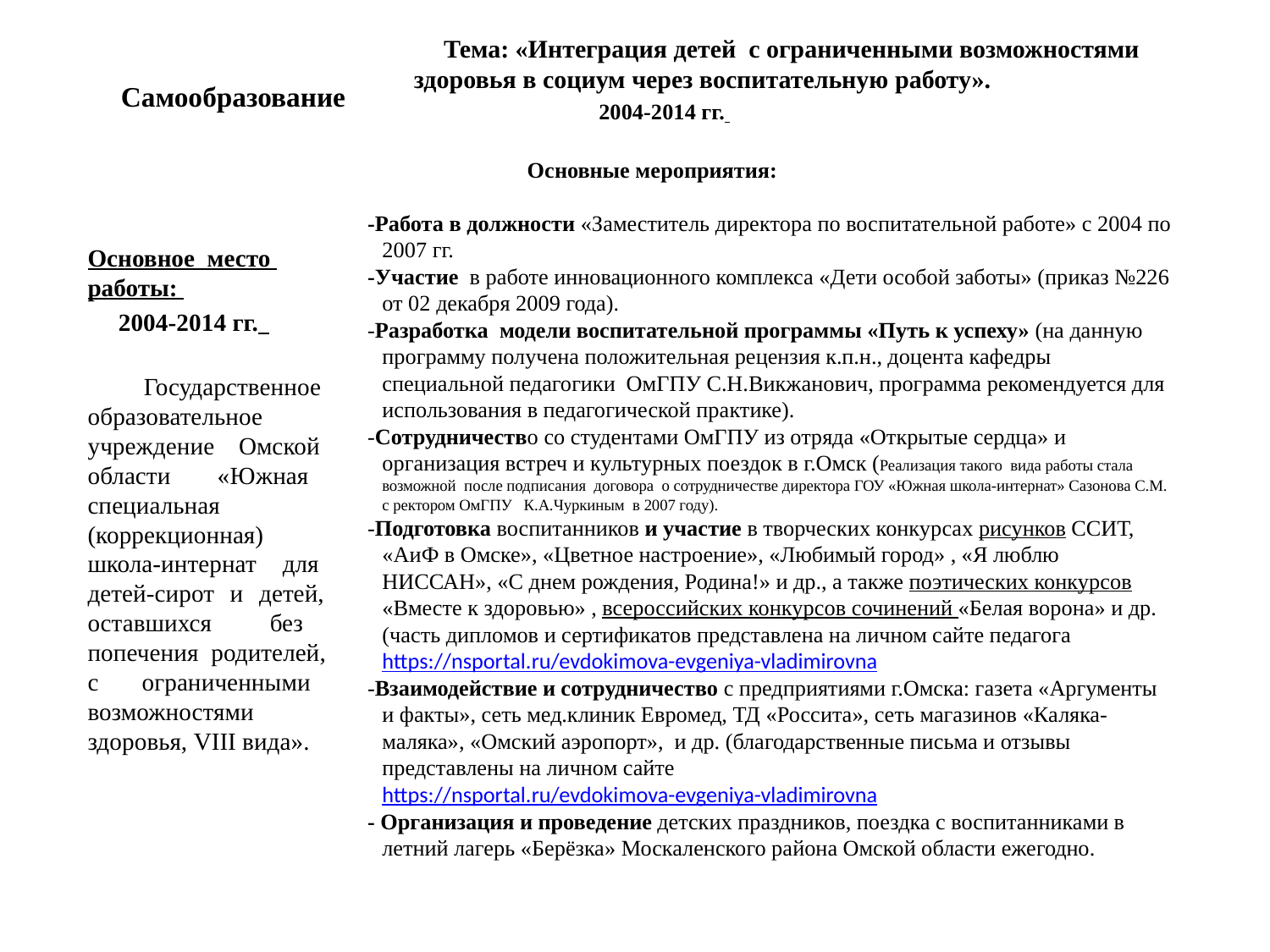

# Самообразование
            Тема: «Интеграция детей  с ограниченными возможностями здоровья в социум через воспитательную работу».
                                          2004-2014 гг.

                             Основные мероприятия:

-Работа в должности «Заместитель директора по воспитательной работе» с 2004 по 2007 гг.
-Участие  в работе инновационного комплекса «Дети особой заботы» (приказ №226 от 02 декабря 2009 года).
-Разработка  модели воспитательной программы «Путь к успеху» (на данную программу получена положительная рецензия к.п.н., доцента кафедры специальной педагогики  ОмГПУ С.Н.Викжанович, программа рекомендуется для использования в педагогической практике).
-Сотрудничество со студентами ОмГПУ из отряда «Открытые сердца» и организация встреч и культурных поездок в г.Омск (Реализация такого  вида работы стала возможной  после подписания  договора  о сотрудничестве директора ГОУ «Южная школа-интернат» Сазонова С.М. с ректором ОмГПУ   К.А.Чуркиным  в 2007 году).
-Подготовка воспитанников и участие в творческих конкурсах рисунков ССИТ, «АиФ в Омске», «Цветное настроение», «Любимый город» , «Я люблю НИССАН», «С днем рождения, Родина!» и др., а также поэтических конкурсов «Вместе к здоровью» , всероссийских конкурсов сочинений «Белая ворона» и др. (часть дипломов и сертификатов представлена на личном сайте педагога https://nsportal.ru/evdokimova-evgeniya-vladimirovna
-Взаимодействие и сотрудничество с предприятиями г.Омска: газета «Аргументы и факты», сеть мед.клиник Евромед, ТД «Россита», сеть магазинов «Каляка-маляка», «Омский аэропорт»,  и др. (благодарственные письма и отзывы представлены на личном сайте  https://nsportal.ru/evdokimova-evgeniya-vladimirovna
- Организация и проведение детских праздников, поездка с воспитанниками в летний лагерь «Берёзка» Москаленского района Омской области ежегодно.

Основное  место  работы:
     2004-2014 гг.
     Государственное  образовательное  учреждение  Омской  области  «Южная  специальная  (коррекционная)  школа-интернат  для  детей-сирот  и  детей,  оставшихся  без  попечения  родителей,  с  ограниченными  возможностями  здоровья, VIII вида».